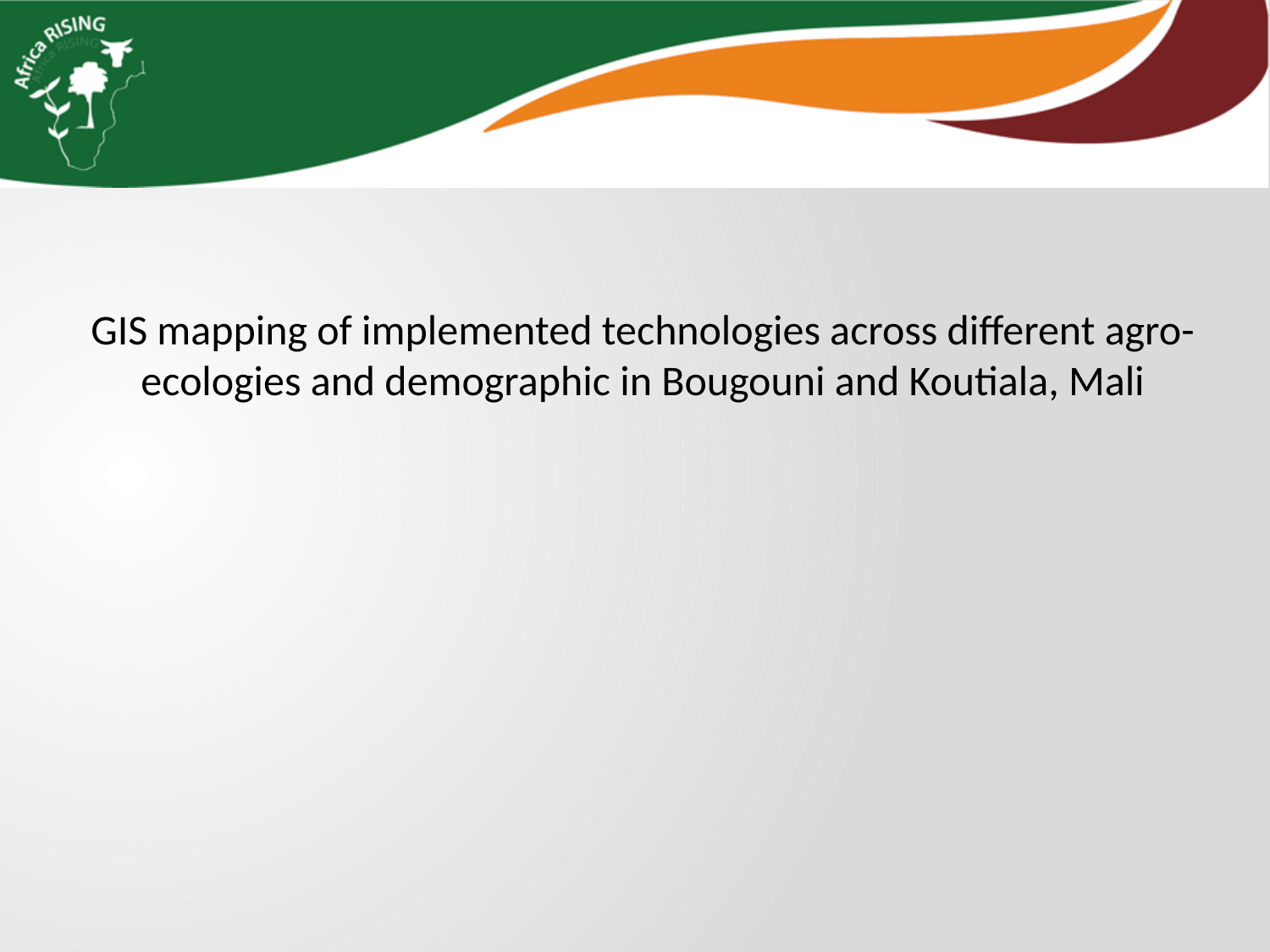

GIS mapping of implemented technologies across different agro-ecologies and demographic in Bougouni and Koutiala, Mali